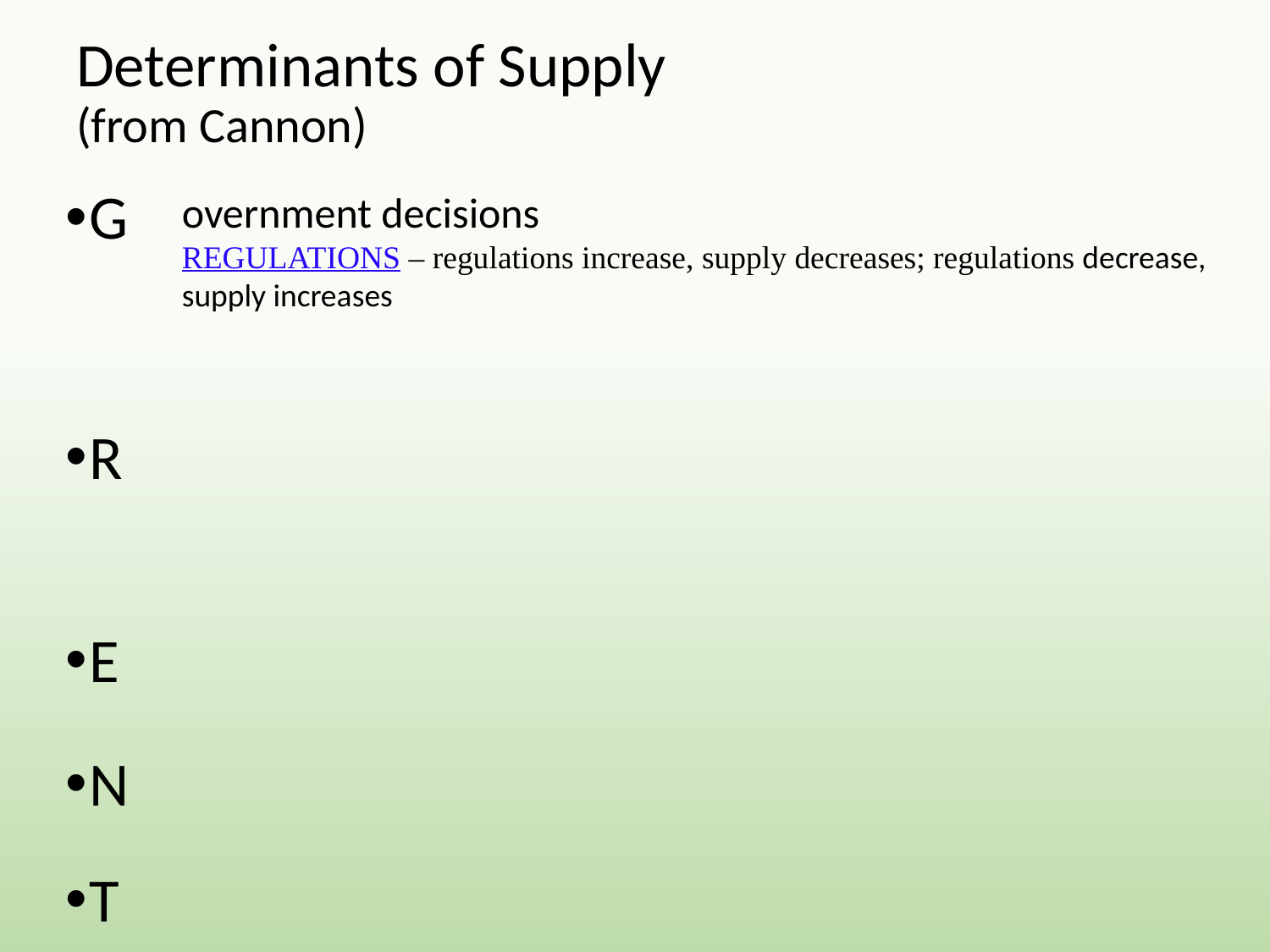

# Determinants of Supply (from Cannon)
G

R

E

N

T
overnment decisions
REGULATIONS – regulations increase, supply decreases; regulations decrease, supply increases